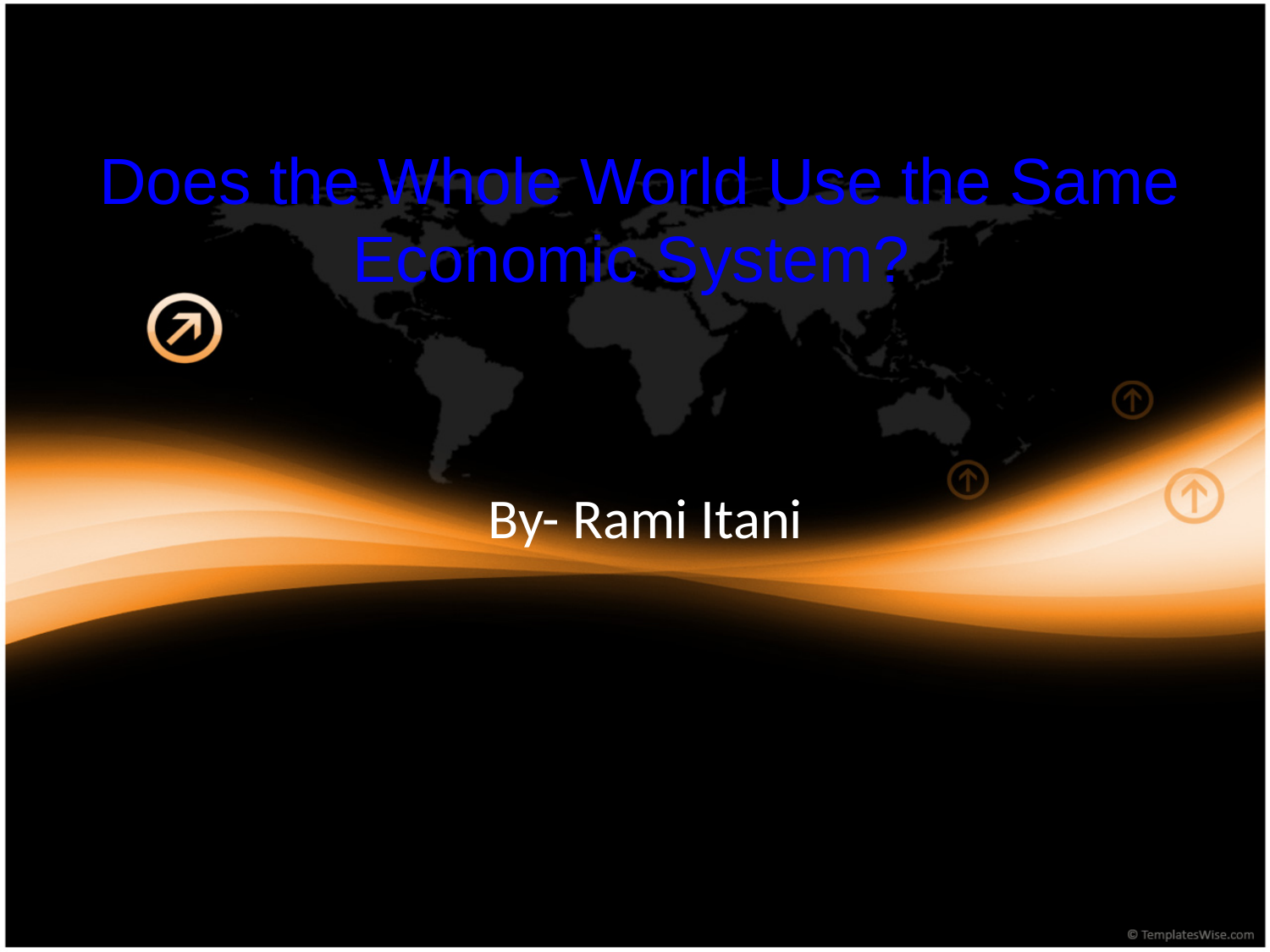

# Does the Whole World Use the Same Economic System?
By- Rami Itani